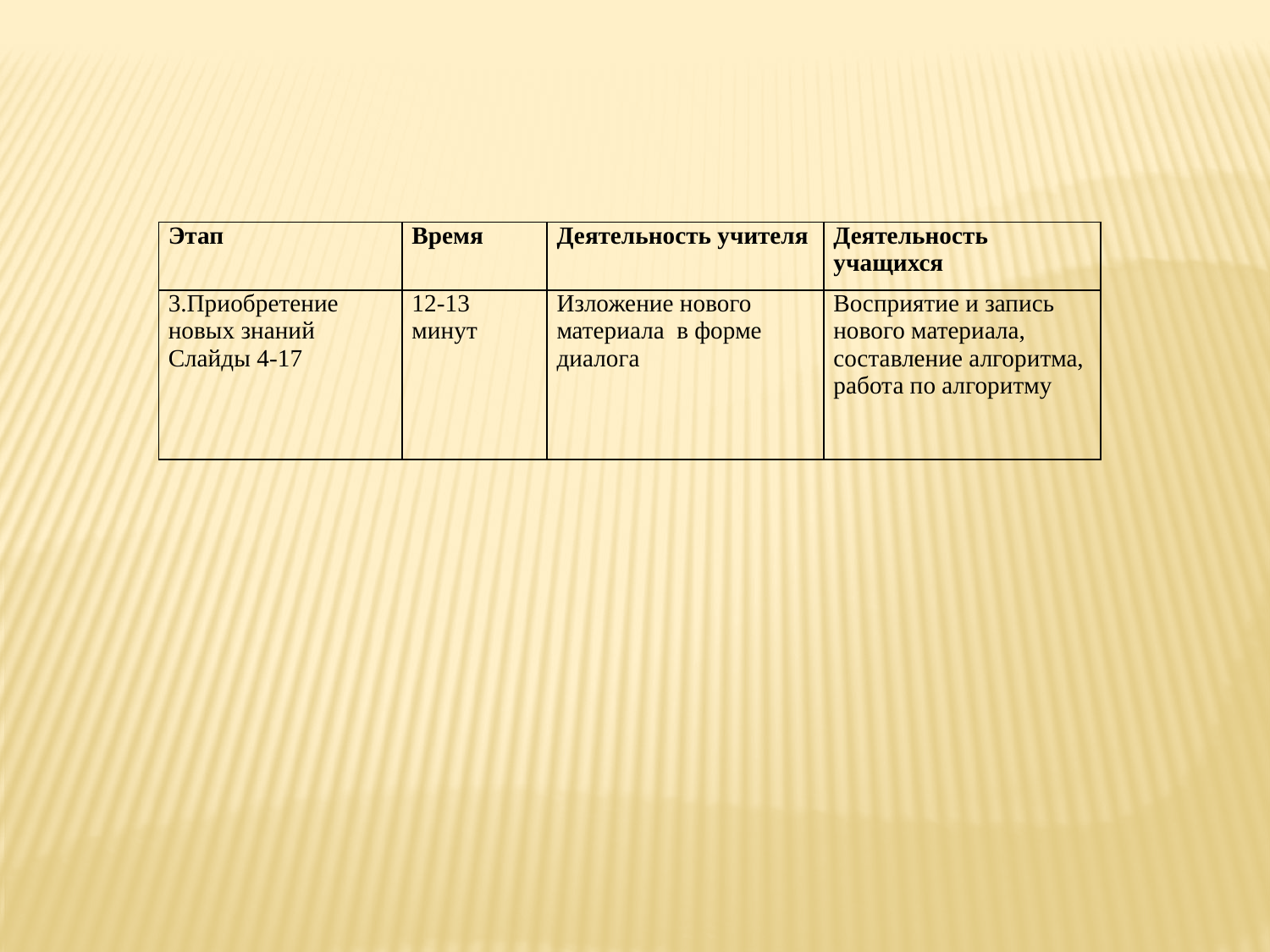

| Этап | Время | Деятельность учителя | Деятельность учащихся |
| --- | --- | --- | --- |
| 3.Приобретение новых знаний Слайды 4-17 | 12-13 минут | Изложение нового материала в форме диалога | Восприятие и запись нового материала, составление алгоритма, работа по алгоритму |